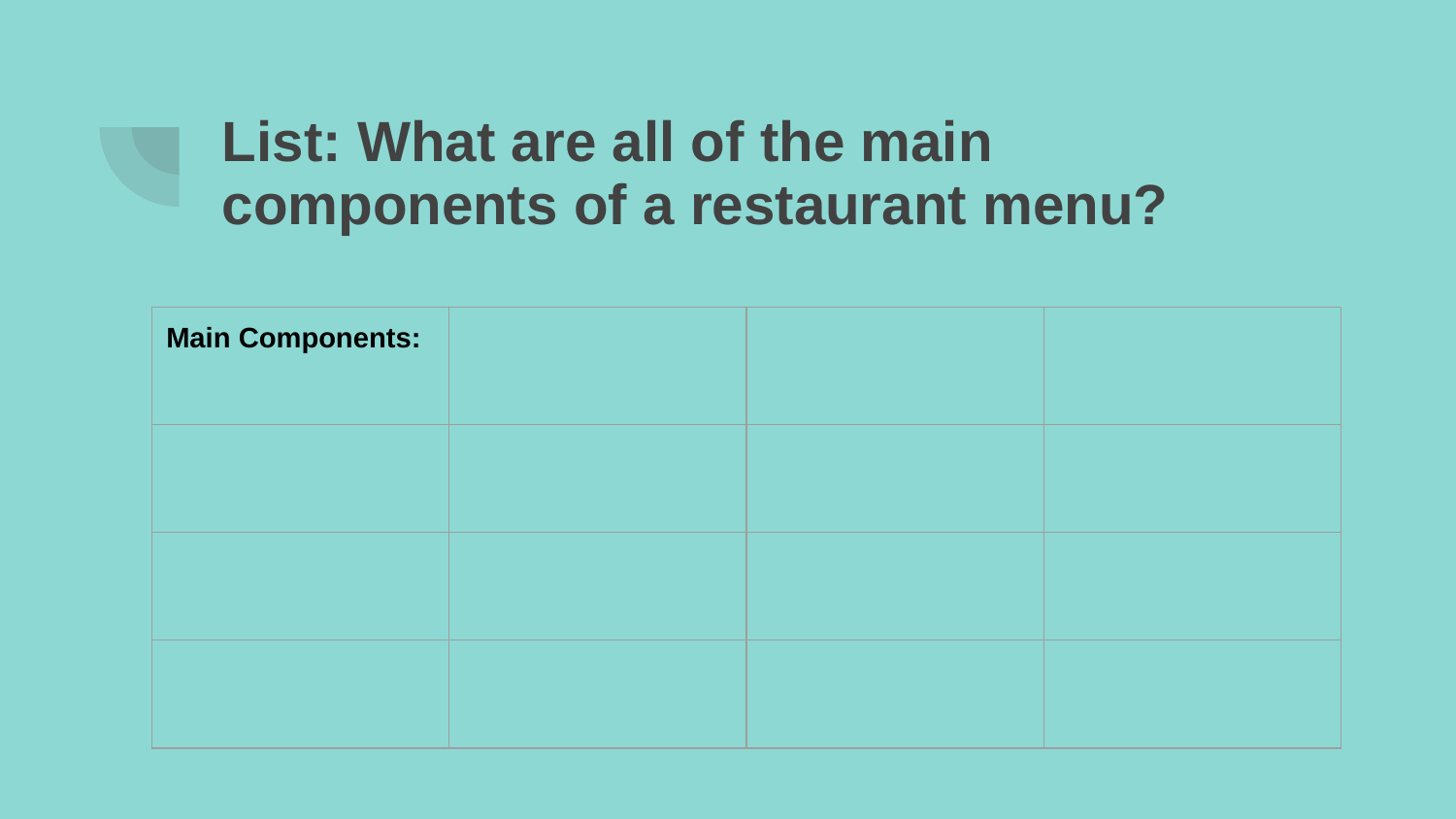

# List: What are all of the main components of a restaurant menu?
| Main Components: |  |  |  |
| --- | --- | --- | --- |
|  |  |  |  |
|  |  |  |  |
|  |  |  |  |